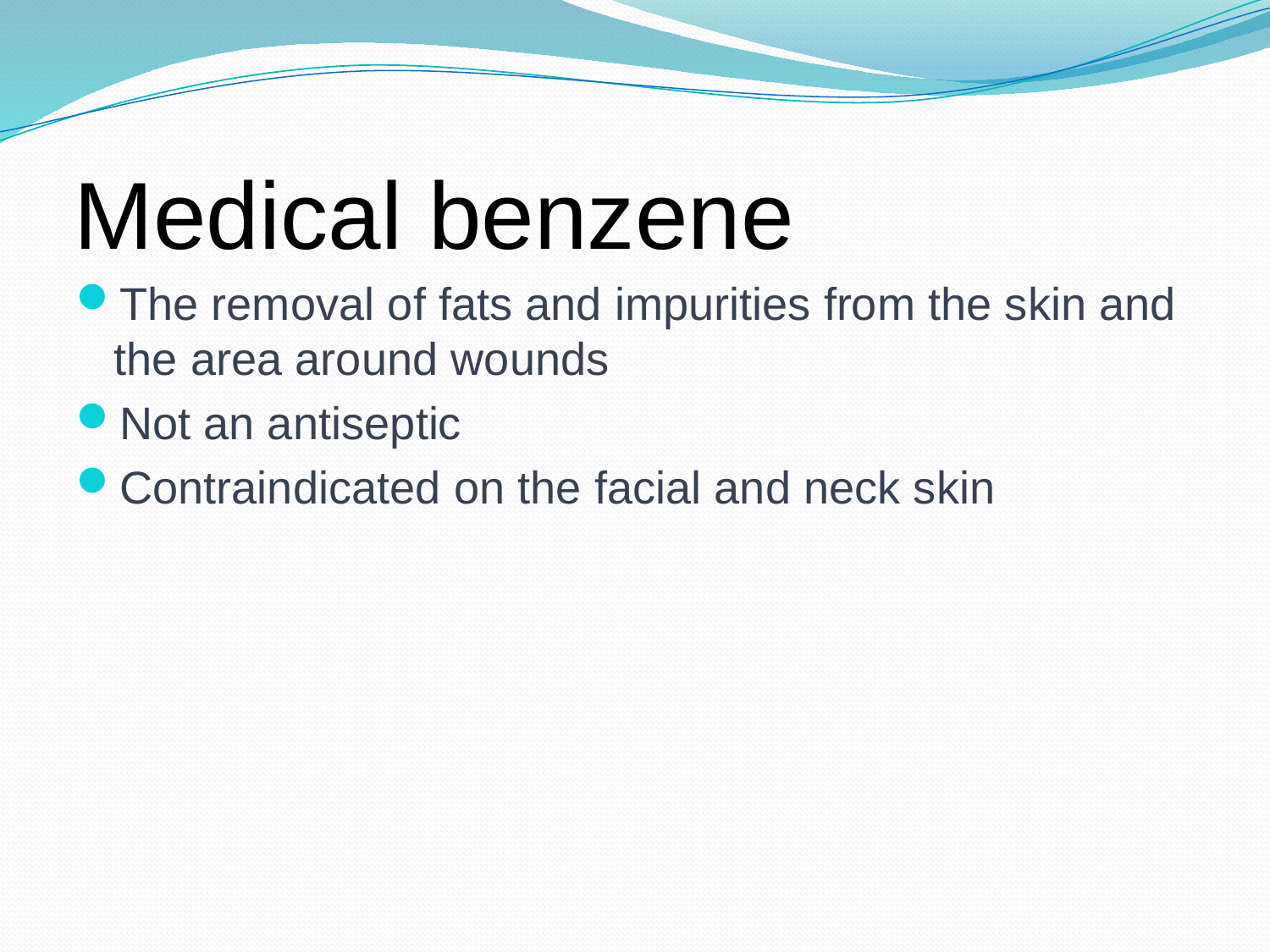

# Medical benzene
The removal of fats and impurities from the skin and the area around wounds
Not an antiseptic
Contraindicated on the facial and neck skin